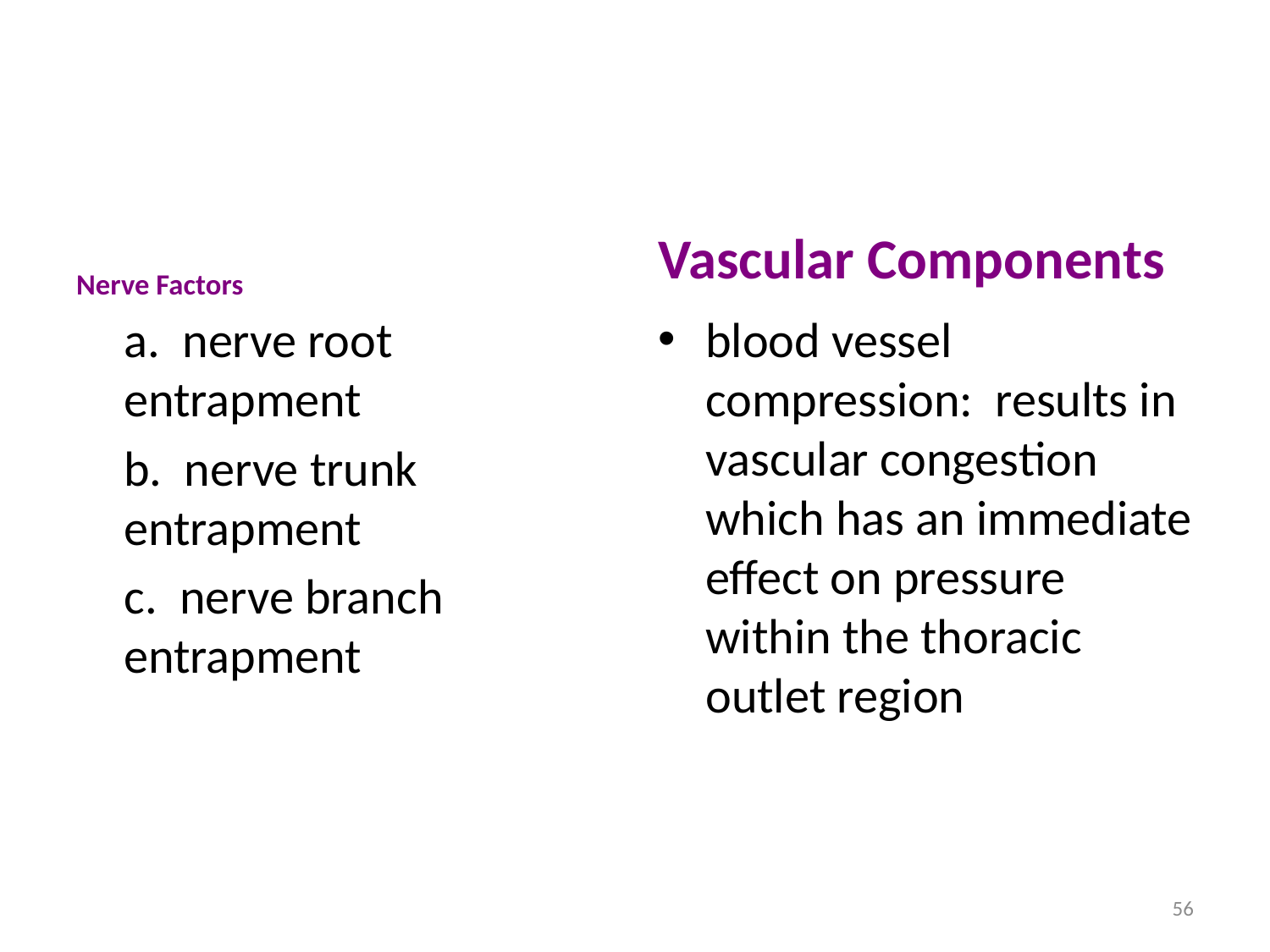

#
Vascular Components

Nerve Factors
 	a.  nerve root entrapment
	b.  nerve trunk  	entrapment
	c.  nerve branch 	entrapment

blood vessel compression:  results in vascular congestion which has an immediate effect on pressure within the thoracic outlet region

56